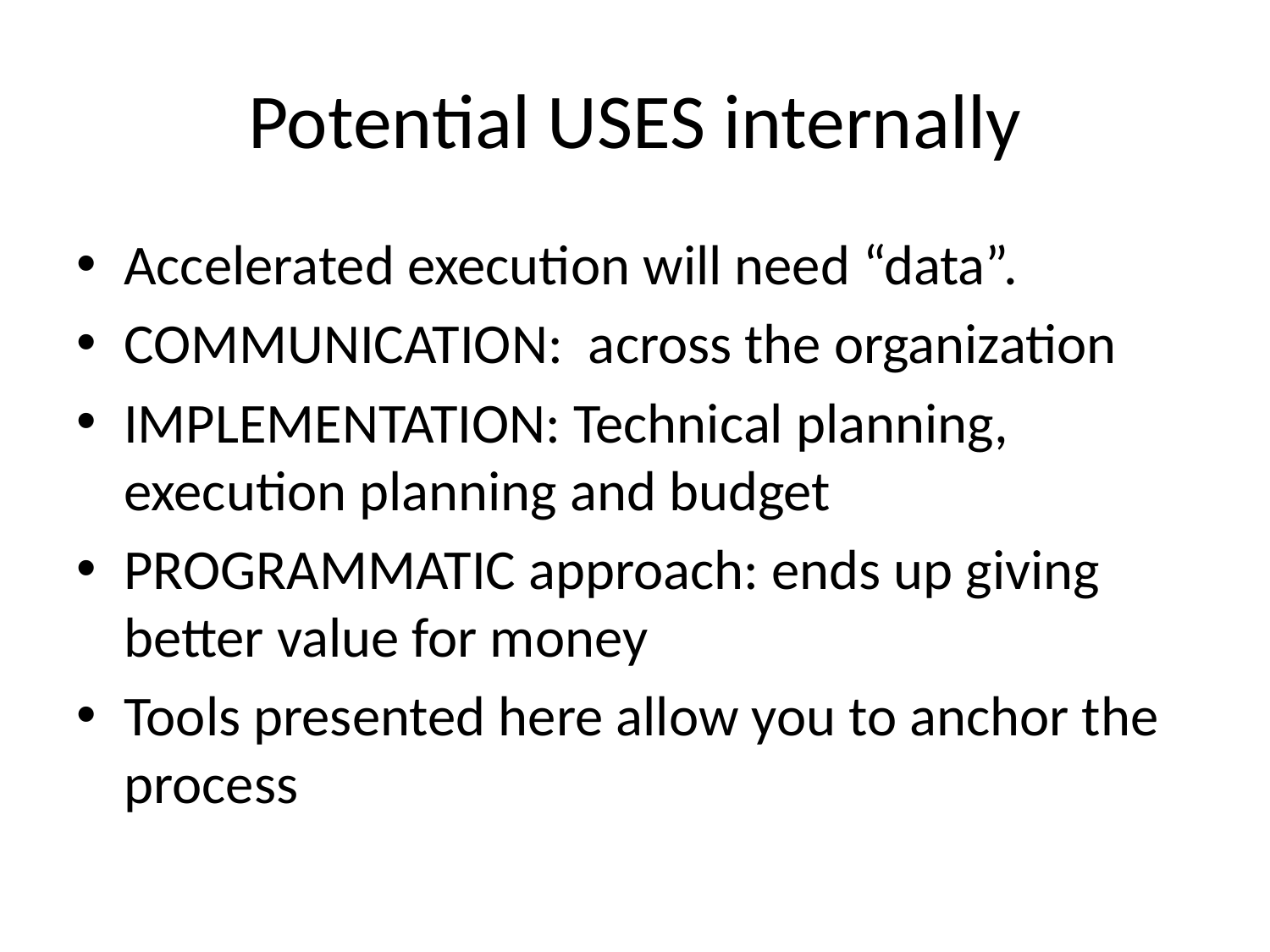

# Potential USES internally
Accelerated execution will need “data”.
COMMUNICATION:  across the organization
IMPLEMENTATION: Technical planning, execution planning and budget
PROGRAMMATIC approach: ends up giving better value for money
Tools presented here allow you to anchor the process